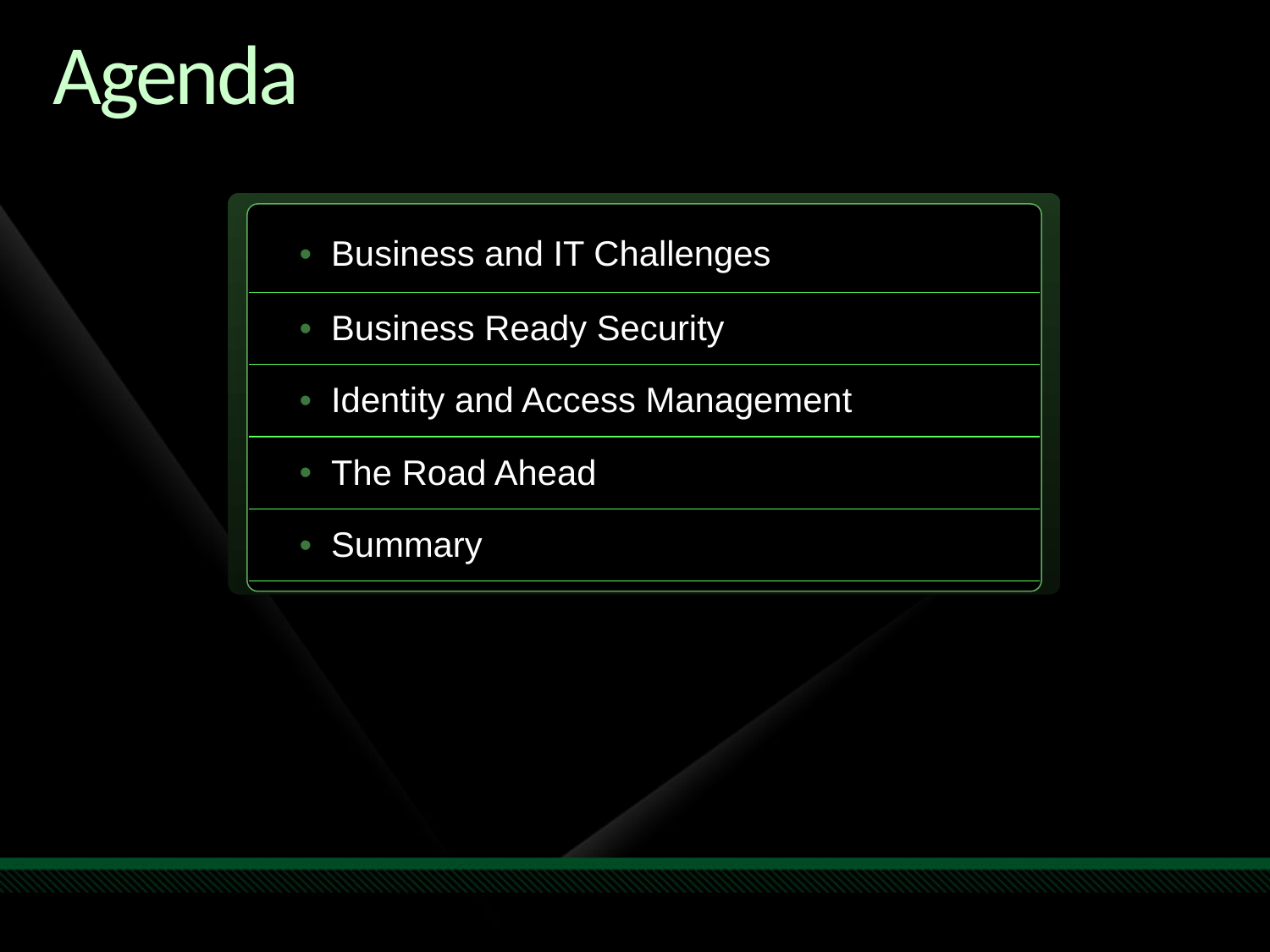

# Agenda

| Business and IT Challenges |
| --- |
| Business Ready Security |
| Identity and Access Management |
| The Road Ahead |
| Summary |